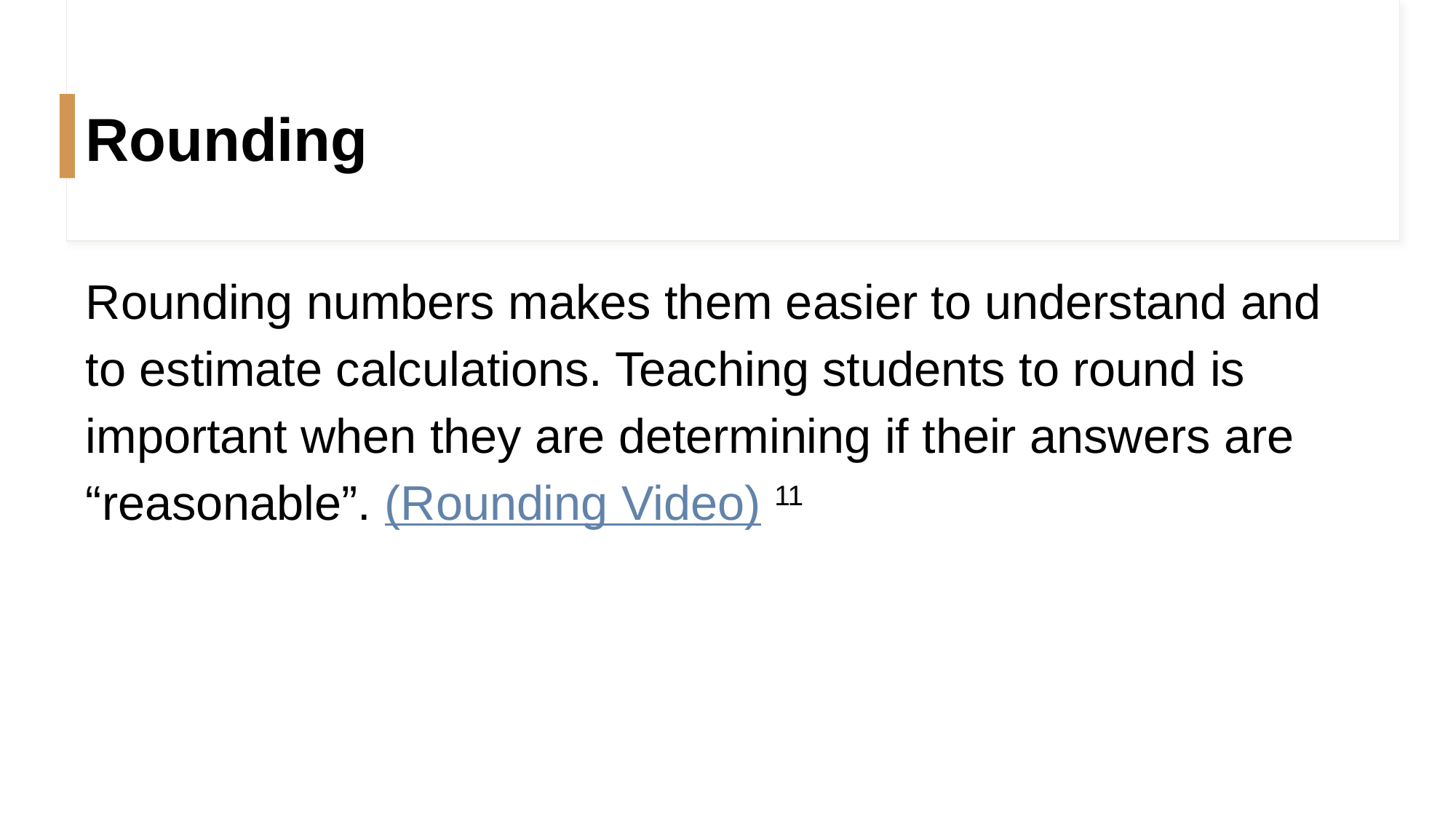

Rounding
#
Rounding numbers makes them easier to understand and to estimate calculations. Teaching students to round is important when they are determining if their answers are “reasonable”. (Rounding Video) 11